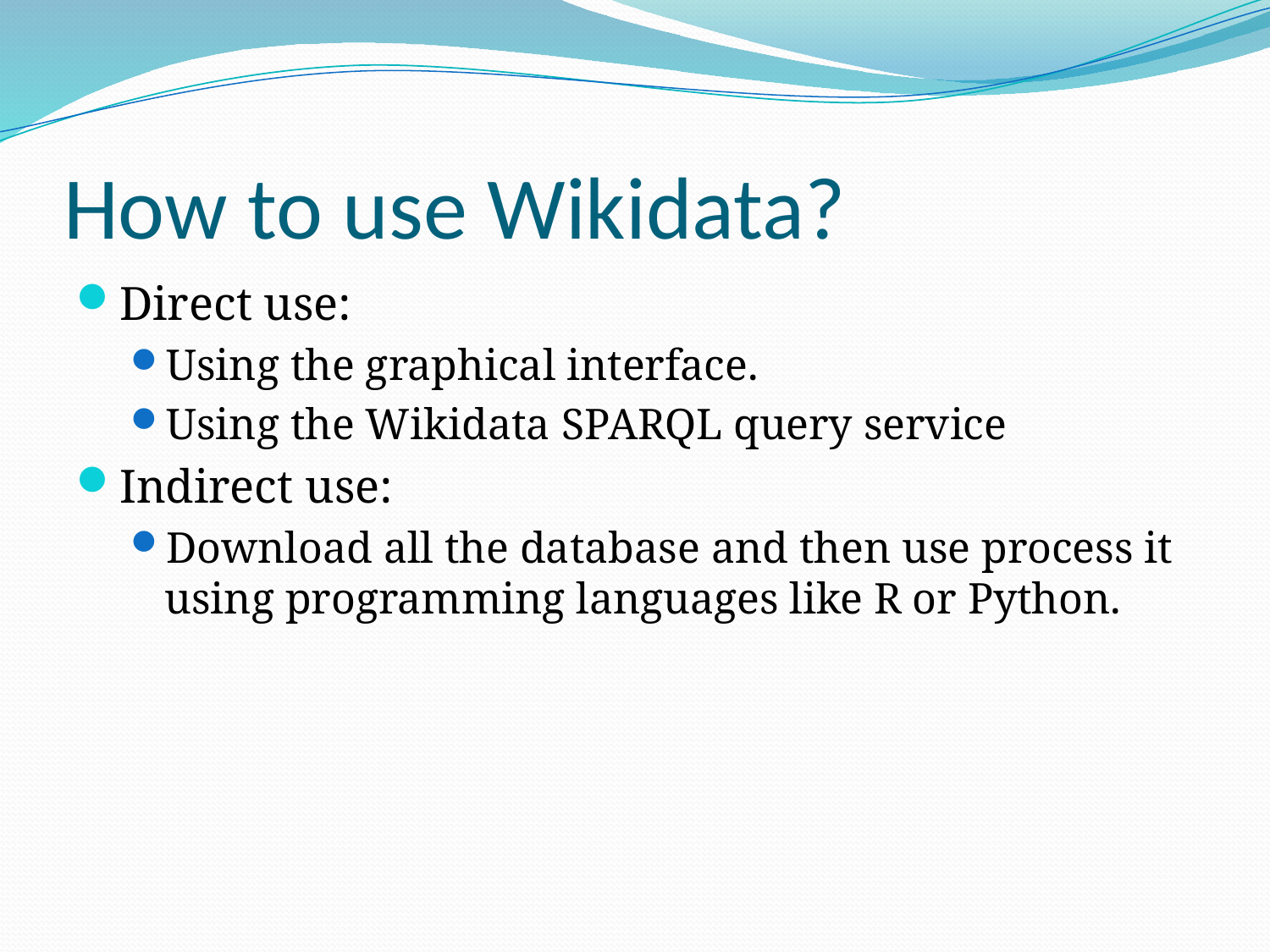

# How to use Wikidata?
Direct use:
Using the graphical interface.
Using the Wikidata SPARQL query service
Indirect use:
Download all the database and then use process it using programming languages like R or Python.